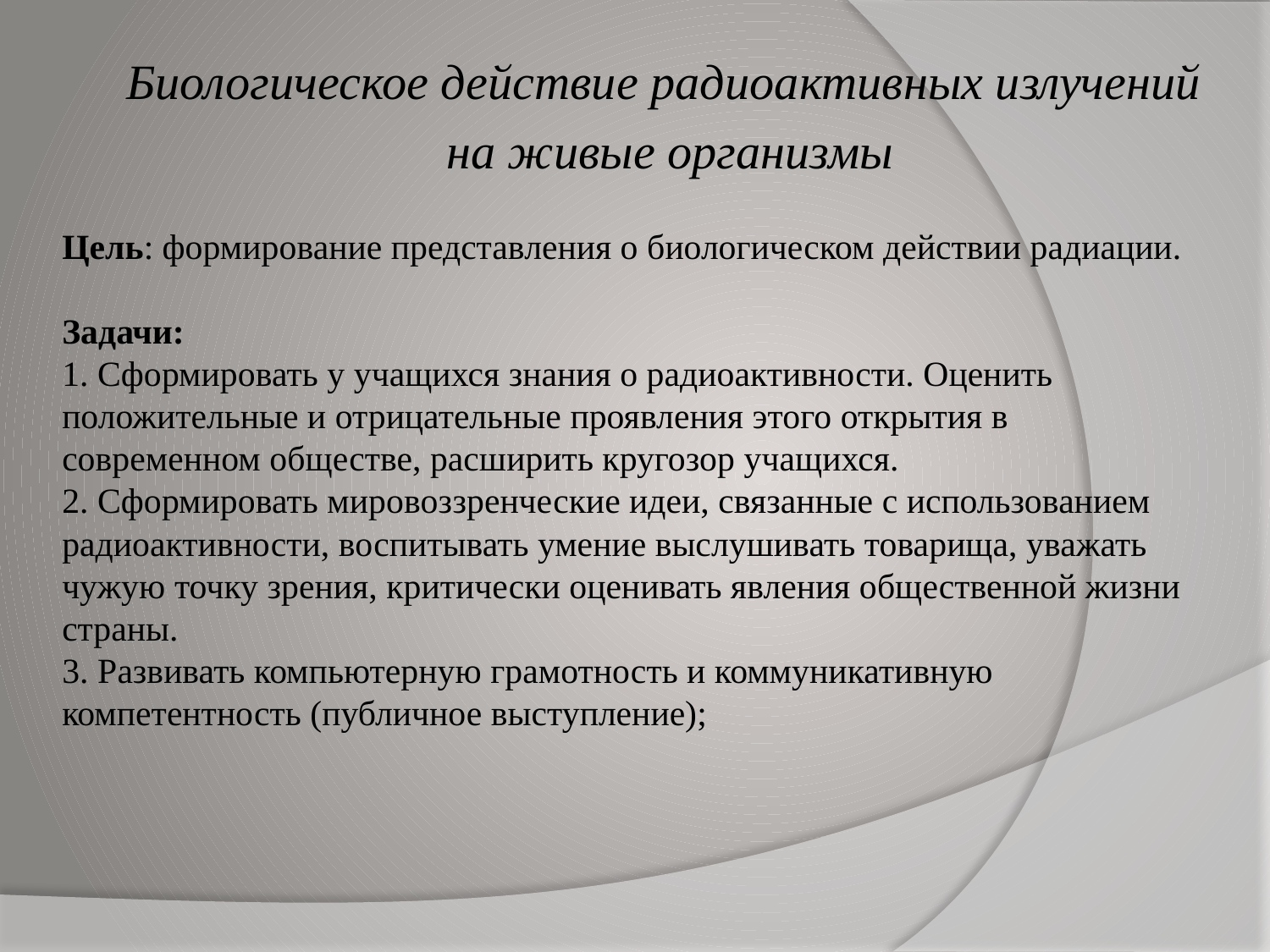

Биологическое действие радиоактивных излучений
на живые организмы
Цель: формирование представления о биологическом действии радиации.

Задачи:
1. Сформировать у учащихся знания о радиоактивности. Оценить положительные и отрицательные проявления этого открытия в современном обществе, расширить кругозор учащихся.
2. Сформировать мировоззренческие идеи, связанные с использованием радиоактивности, воспитывать умение выслушивать товарища, уважать чужую точку зрения, критически оценивать явления общественной жизни страны.
3. Развивать компьютерную грамотность и коммуникативную компетентность (публичное выступление);